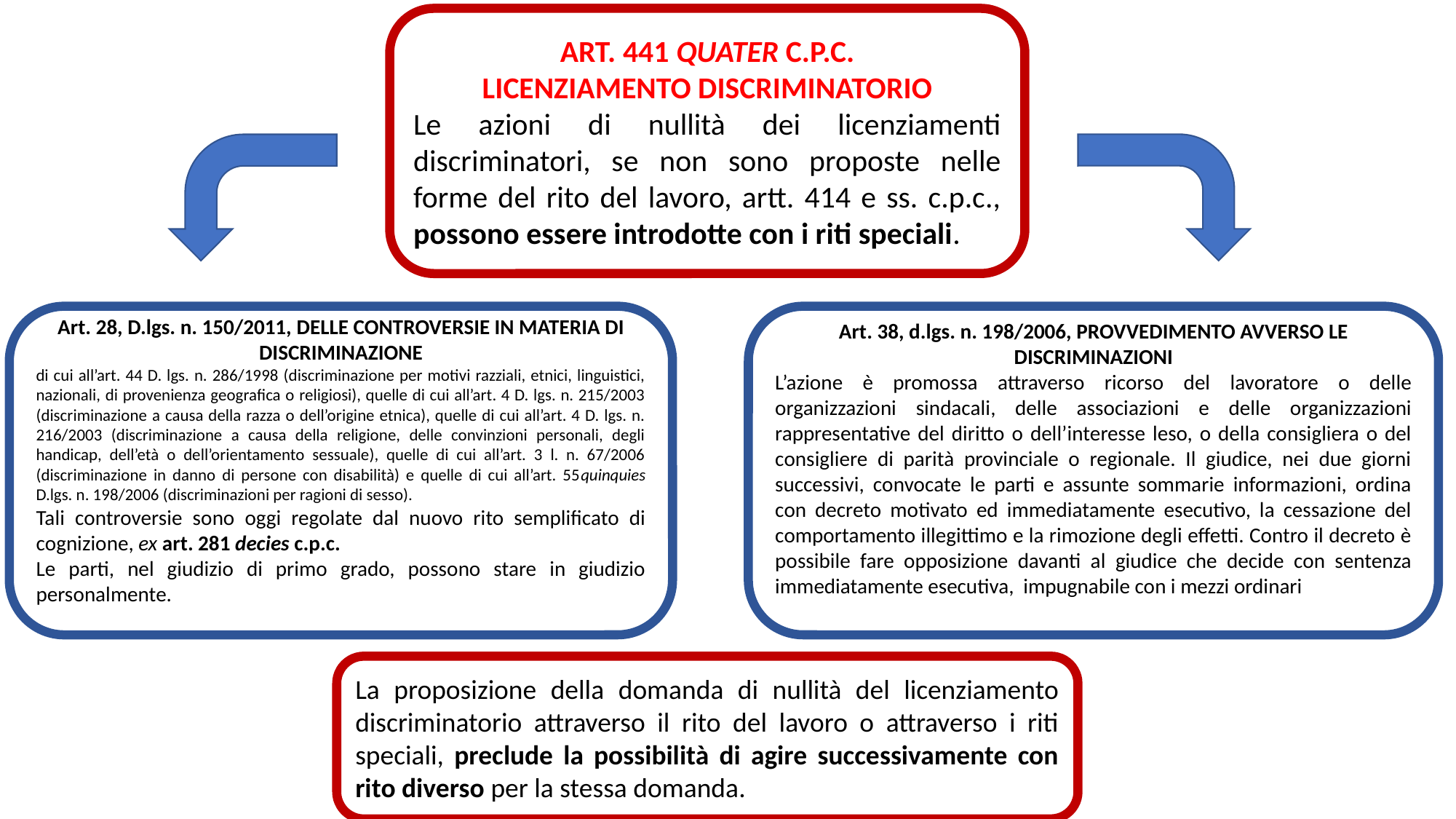

ART. 441 QUATER C.P.C.
LICENZIAMENTO DISCRIMINATORIO
Le azioni di nullità dei licenziamenti discriminatori, se non sono proposte nelle forme del rito del lavoro, artt. 414 e ss. c.p.c., possono essere introdotte con i riti speciali.

Art. 28, D.lgs. n. 150/2011, DELLE CONTROVERSIE IN MATERIA DI DISCRIMINAZIONE
di cui all’art. 44 D. lgs. n. 286/1998 (discriminazione per motivi razziali, etnici, linguistici, nazionali, di provenienza geografica o religiosi), quelle di cui all’art. 4 D. lgs. n. 215/2003 (discriminazione a causa della razza o dell’origine etnica), quelle di cui all’art. 4 D. lgs. n. 216/2003 (discriminazione a causa della religione, delle convinzioni personali, degli handicap, dell’età o dell’orientamento sessuale), quelle di cui all’art. 3 l. n. 67/2006 (discriminazione in danno di persone con disabilità) e quelle di cui all’art. 55quinquies D.lgs. n. 198/2006 (discriminazioni per ragioni di sesso).
Tali controversie sono oggi regolate dal nuovo rito semplificato di cognizione, ex art. 281 decies c.p.c.
Le parti, nel giudizio di primo grado, possono stare in giudizio personalmente.

Art. 38, d.lgs. n. 198/2006, PROVVEDIMENTO AVVERSO LE DISCRIMINAZIONI
L’azione è promossa attraverso ricorso del lavoratore o delle organizzazioni sindacali, delle associazioni e delle organizzazioni rappresentative del diritto o dell’interesse leso, o della consigliera o del consigliere di parità provinciale o regionale. Il giudice, nei due giorni successivi, convocate le parti e assunte sommarie informazioni, ordina con decreto motivato ed immediatamente esecutivo, la cessazione del comportamento illegittimo e la rimozione degli effetti. Contro il decreto è possibile fare opposizione davanti al giudice che decide con sentenza immediatamente esecutiva,  impugnabile con i mezzi ordinari

La proposizione della domanda di nullità del licenziamento discriminatorio attraverso il rito del lavoro o attraverso i riti speciali, preclude la possibilità di agire successivamente con rito diverso per la stessa domanda.